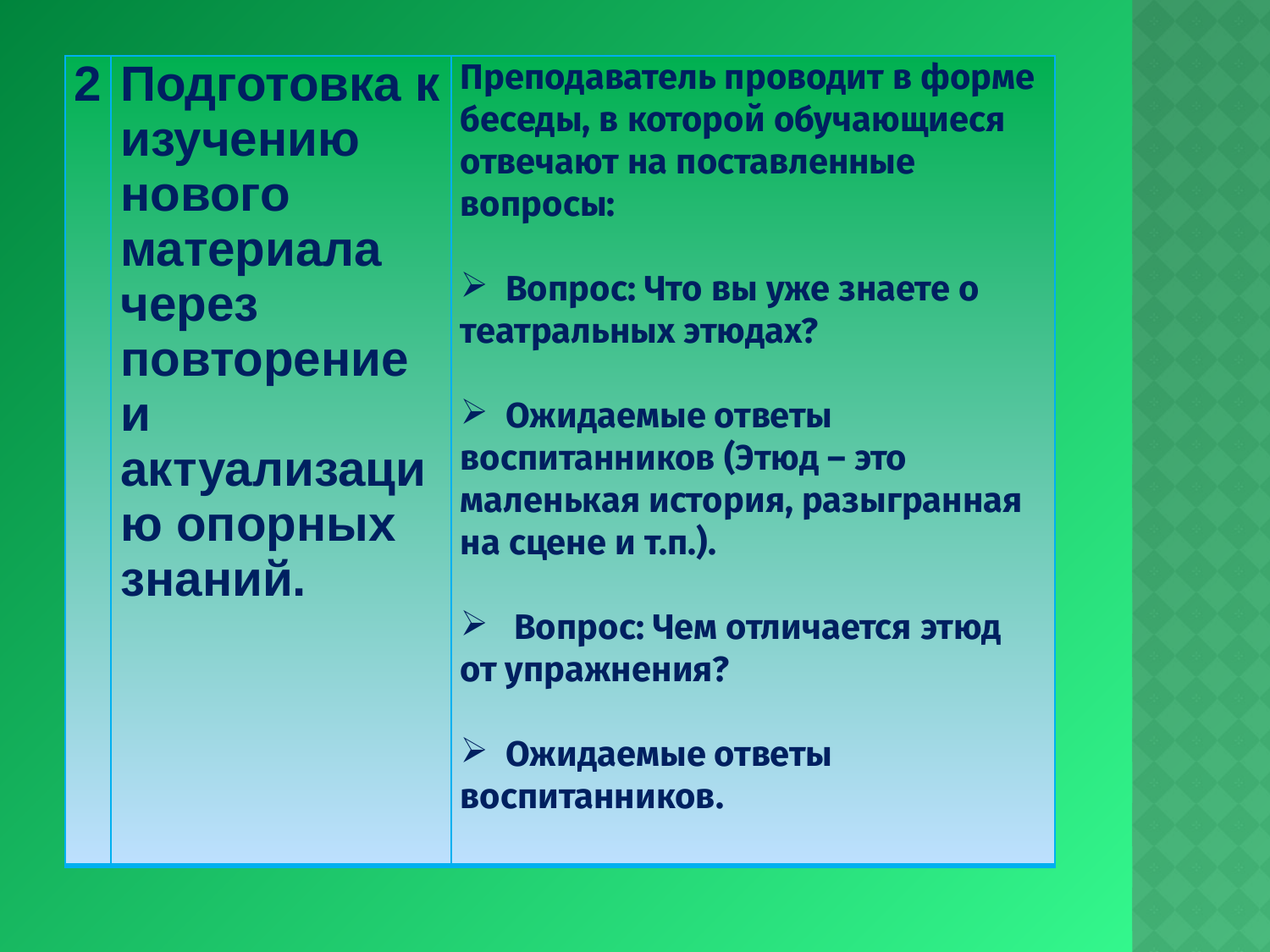

| 2. | Подготовка к изучению нового материала через повторение и актуализацию опорных знаний. | Преподаватель проводит в форме беседы, в которой обучающиеся отвечают на поставленные вопросы:  Вопрос: Что вы уже знаете о театральных этюдах? Ожидаемые ответы воспитанников (Этюд – это маленькая история, разыгранная на сцене и т.п.).   Вопрос: Чем отличается этюд от упражнения? Ожидаемые ответы воспитанников. |
| --- | --- | --- |